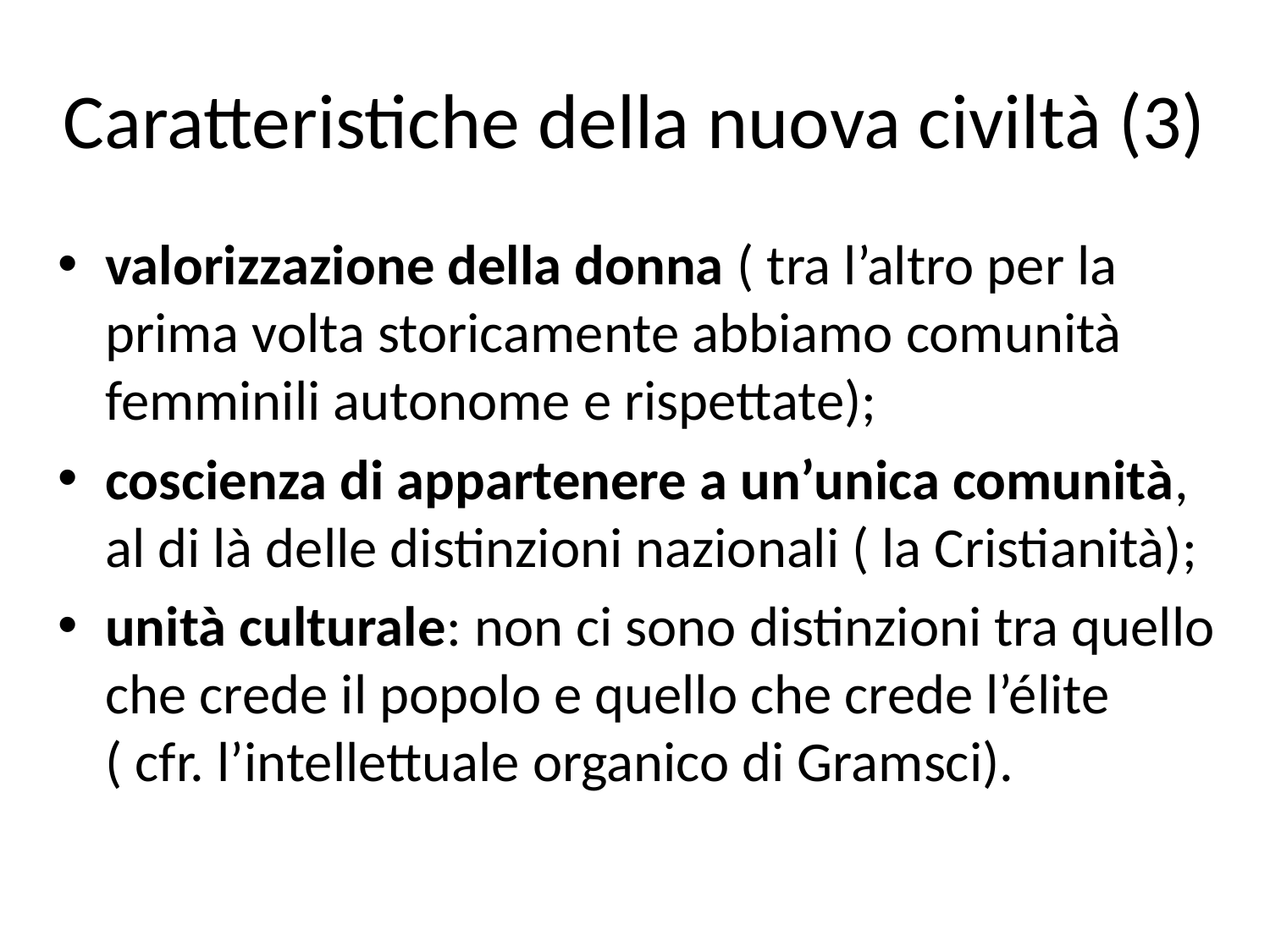

# Caratteristiche della nuova civiltà (3)
valorizzazione della donna ( tra l’altro per la prima volta storicamente abbiamo comunità femminili autonome e rispettate);
coscienza di appartenere a un’unica comunità, al di là delle distinzioni nazionali ( la Cristianità);
unità culturale: non ci sono distinzioni tra quello che crede il popolo e quello che crede l’élite        ( cfr. l’intellettuale organico di Gramsci).